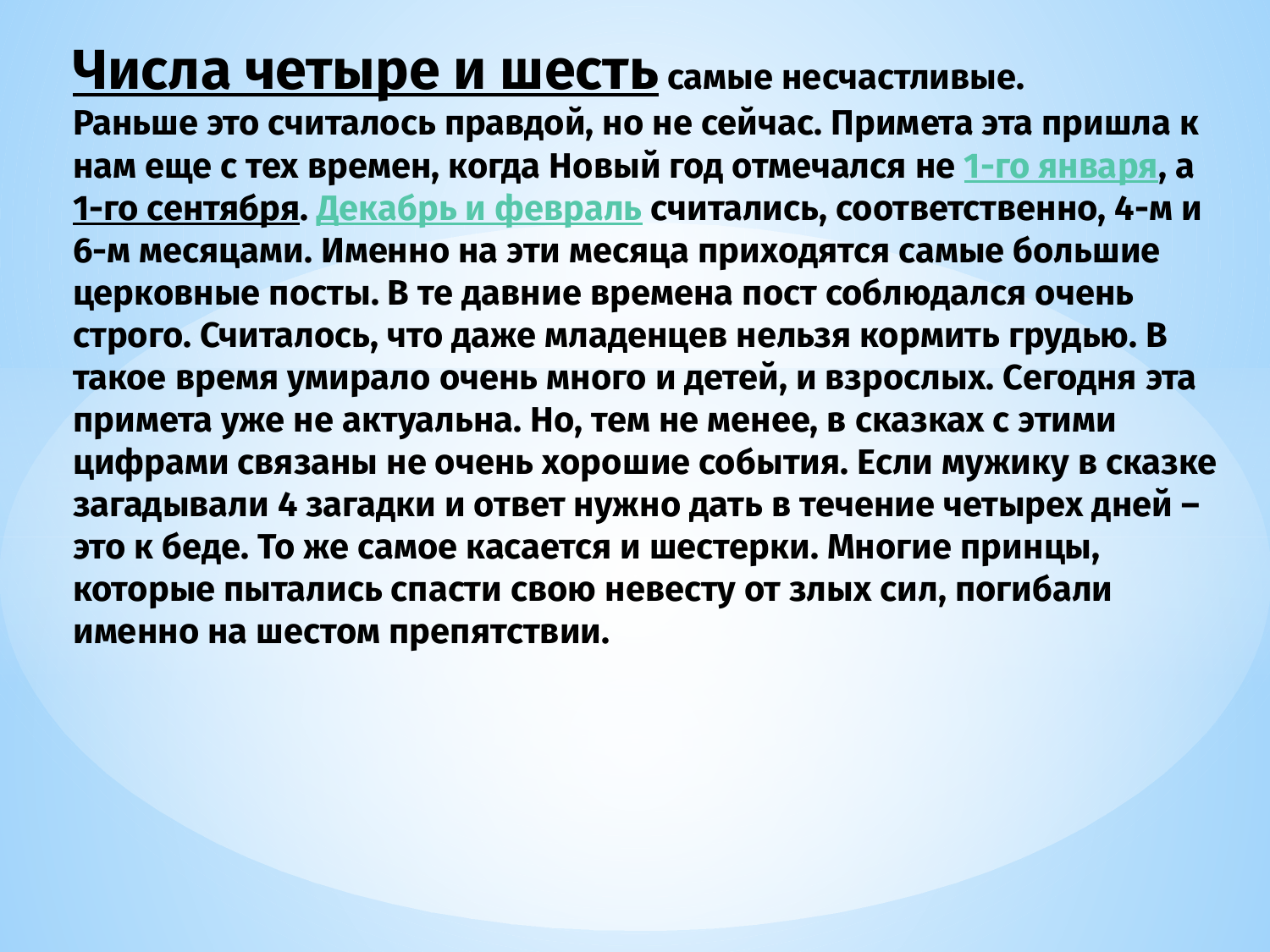

# Числа четыре и шесть самые несчастливые. Раньше это считалось правдой, но не сейчас. Примета эта пришла к нам еще с тех времен, когда Новый год отмечался не 1-го января, а 1-го сентября. Декабрь и февраль считались, соответственно, 4-м и 6-м месяцами. Именно на эти месяца приходятся самые большие церковные посты. В те давние времена пост соблюдался очень строго. Считалось, что даже младенцев нельзя кормить грудью. В такое время умирало очень много и детей, и взрослых. Сегодня эта примета уже не актуальна. Но, тем не менее, в сказках с этими цифрами связаны не очень хорошие события. Если мужику в сказке загадывали 4 загадки и ответ нужно дать в течение четырех дней – это к беде. То же самое касается и шестерки. Многие принцы, которые пытались спасти свою невесту от злых сил, погибали именно на шестом препятствии.